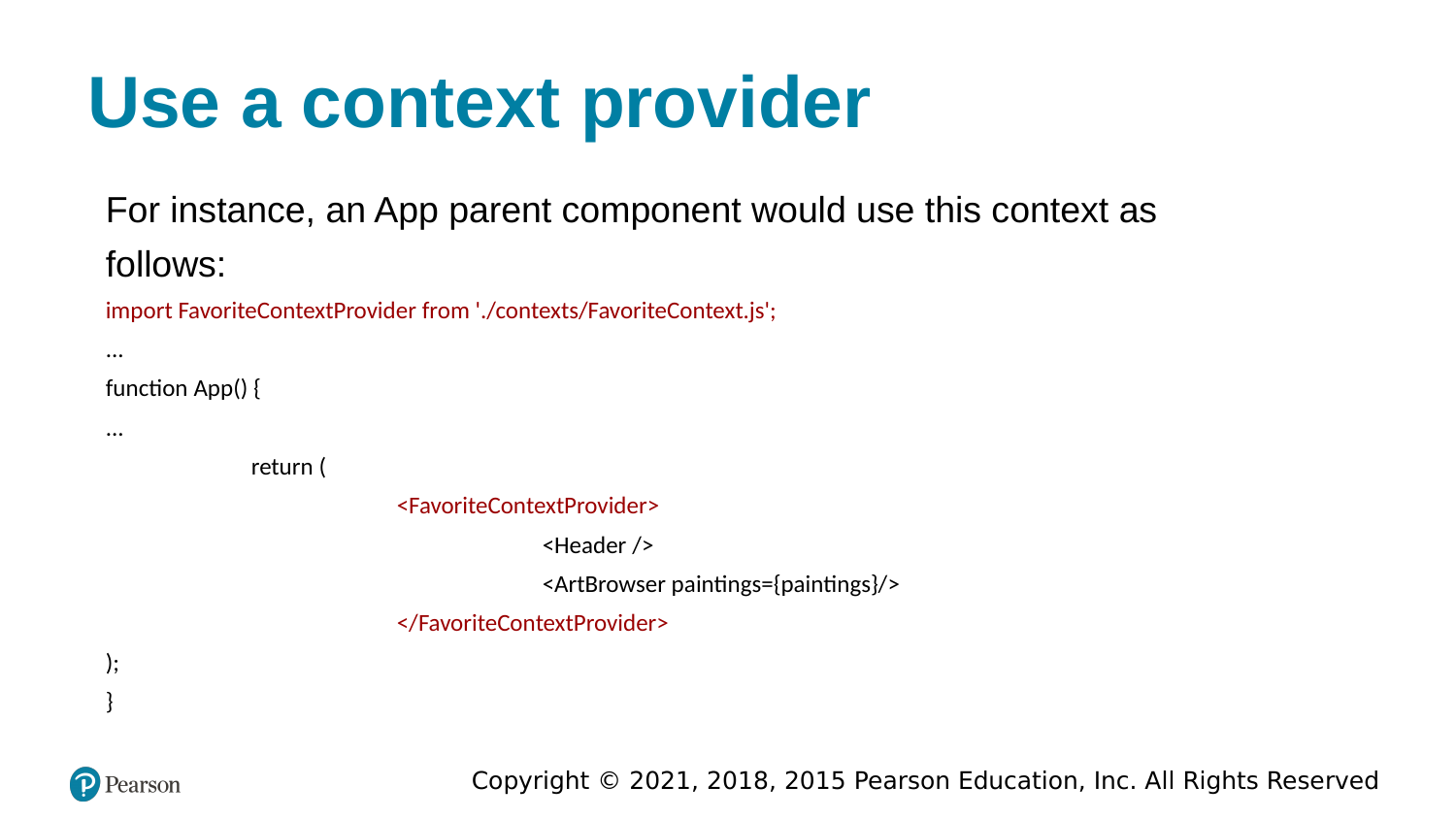

# Use a context provider
For instance, an App parent component would use this context as
follows:
import FavoriteContextProvider from './contexts/FavoriteContext.js';
...
function App() {
...
	return (
		<FavoriteContextProvider>
			<Header />
			<ArtBrowser paintings={paintings}/>
		</FavoriteContextProvider>
);
}